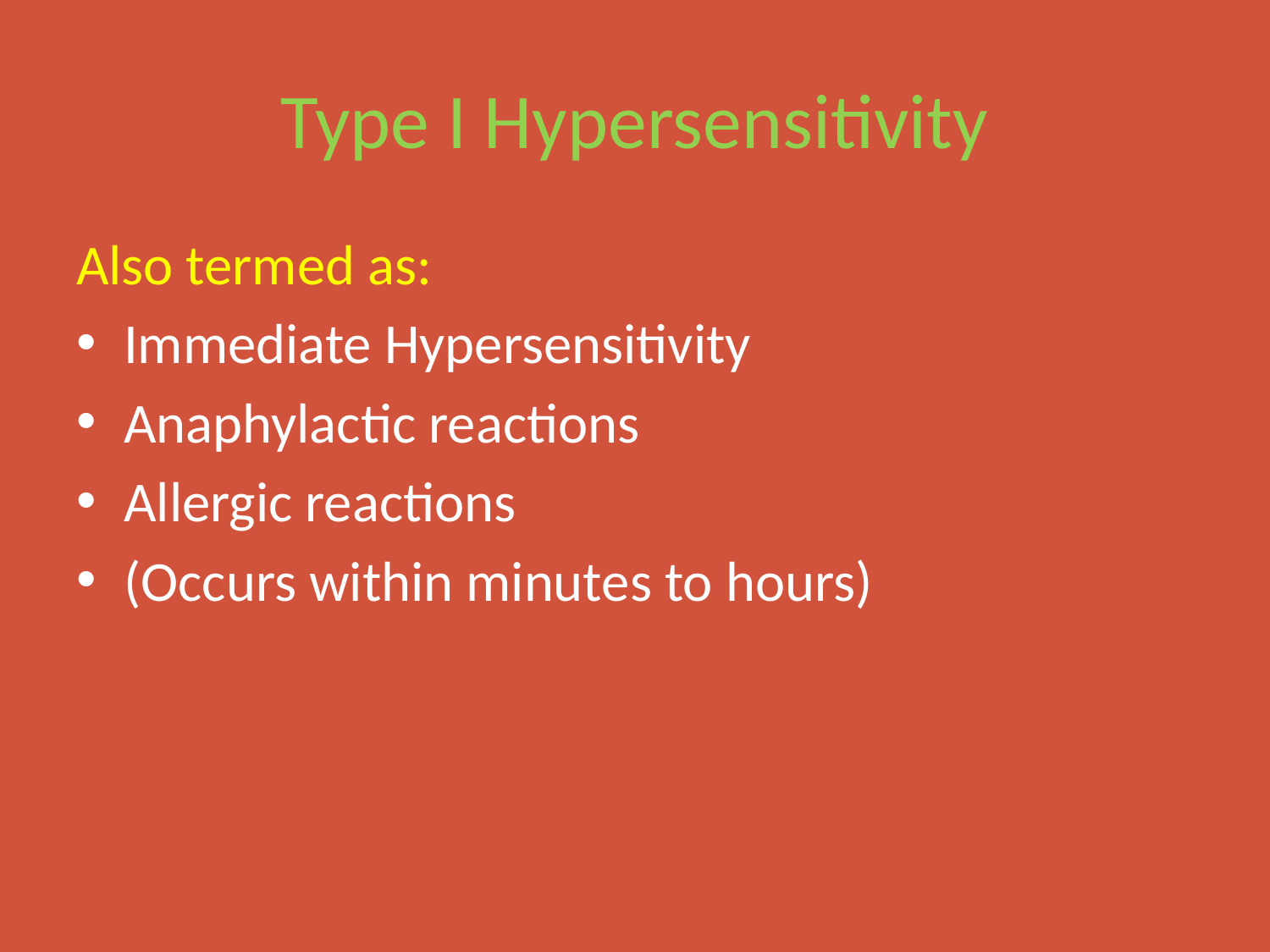

# Type I Hypersensitivity
Also termed as:
Immediate Hypersensitivity
Anaphylactic reactions
Allergic reactions
(Occurs within minutes to hours)